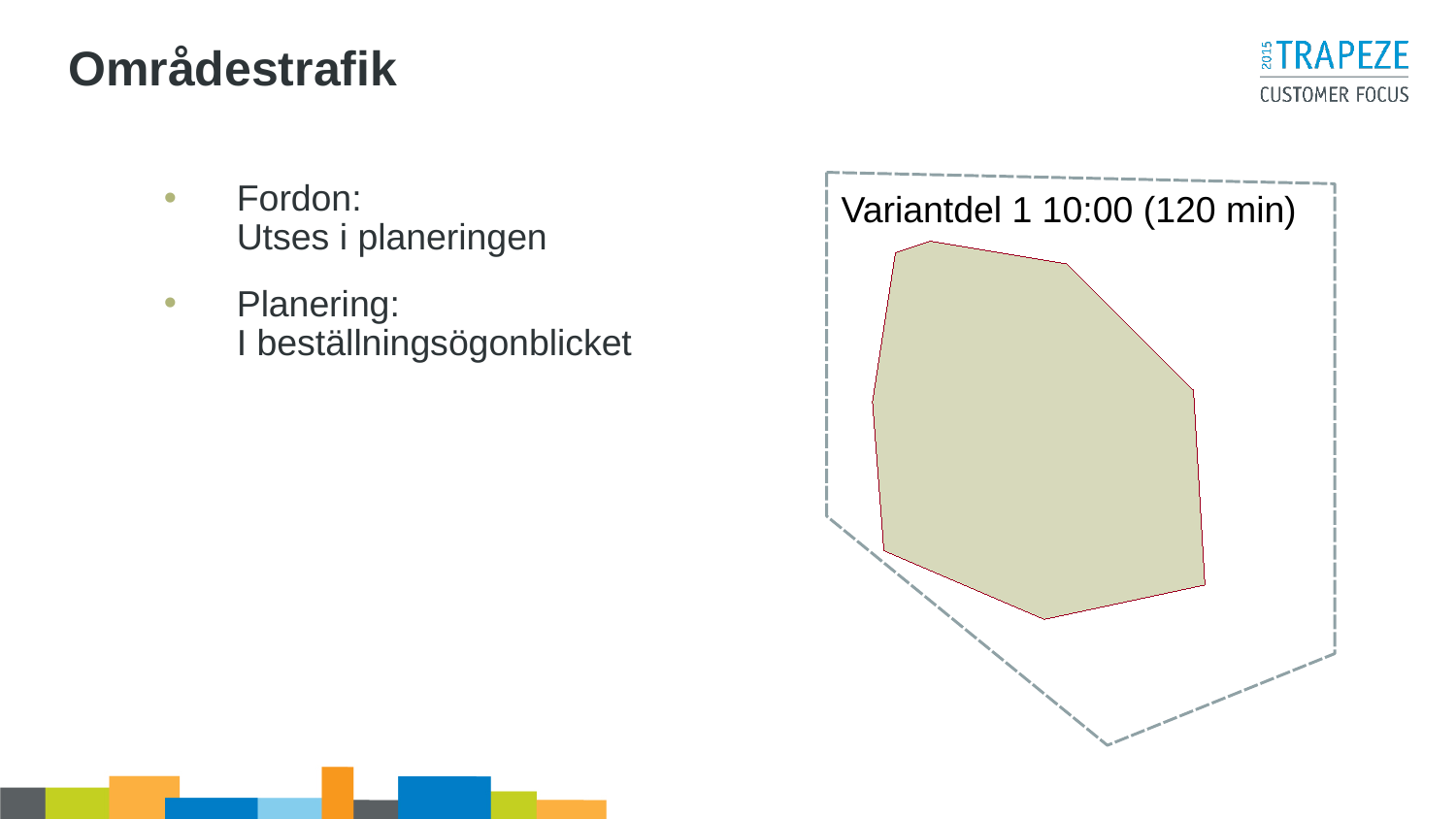

# Områdestrafik
Fordon:
Utses i planeringen
Planering:
I beställningsögonblicket

Variantdel 1 10:00 (120 min)